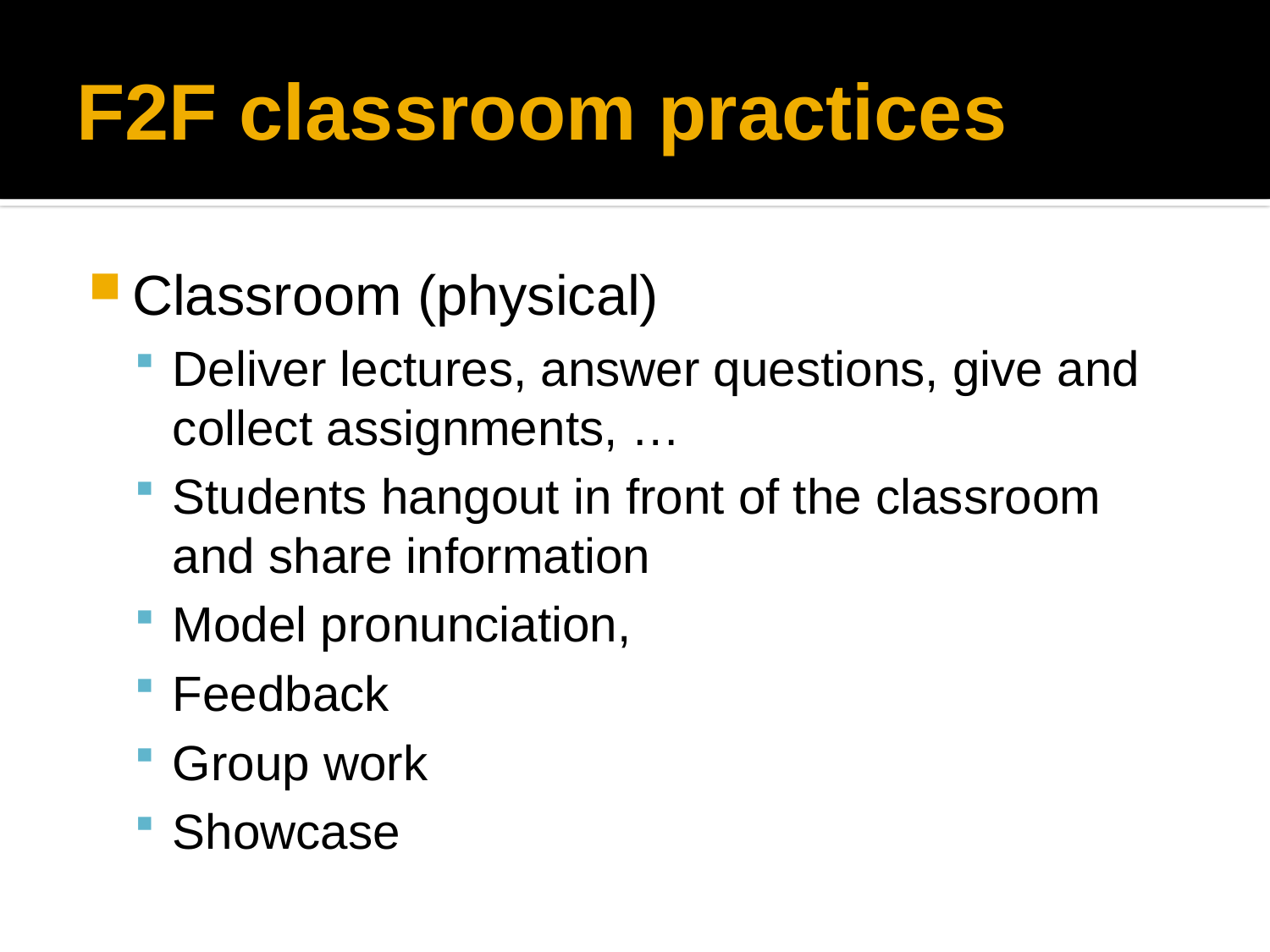

# F2F classroom practices
Classroom (physical)
Deliver lectures, answer questions, give and collect assignments, …
Students hangout in front of the classroom and share information
Model pronunciation,
Feedback
Group work
Showcase